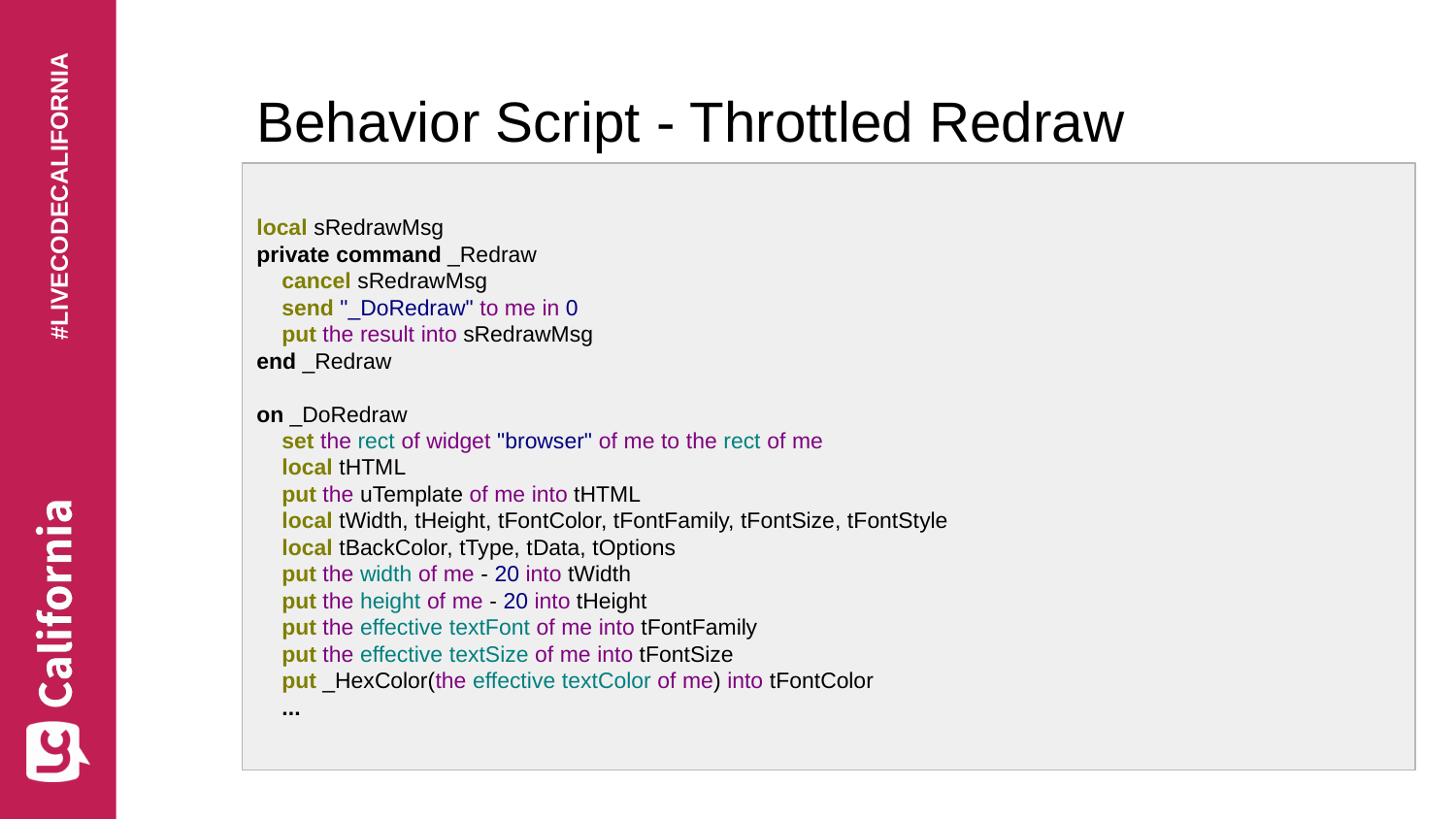

# Behavior Script - Throttled Redraw
local sRedrawMsg
private command _Redraw
    cancel sRedrawMsg
    send "_DoRedraw" to me in 0
    put the result into sRedrawMsg
end _Redraw

on _DoRedraw
    set the rect of widget "browser" of me to the rect of me
    local tHTML
    put the uTemplate of me into tHTML
    local tWidth, tHeight, tFontColor, tFontFamily, tFontSize, tFontStyle
    local tBackColor, tType, tData, tOptions
    put the width of me - 20 into tWidth
    put the height of me - 20 into tHeight
    put the effective textFont of me into tFontFamily
    put the effective textSize of me into tFontSize
    put _HexColor(the effective textColor of me) into tFontColor
    ...